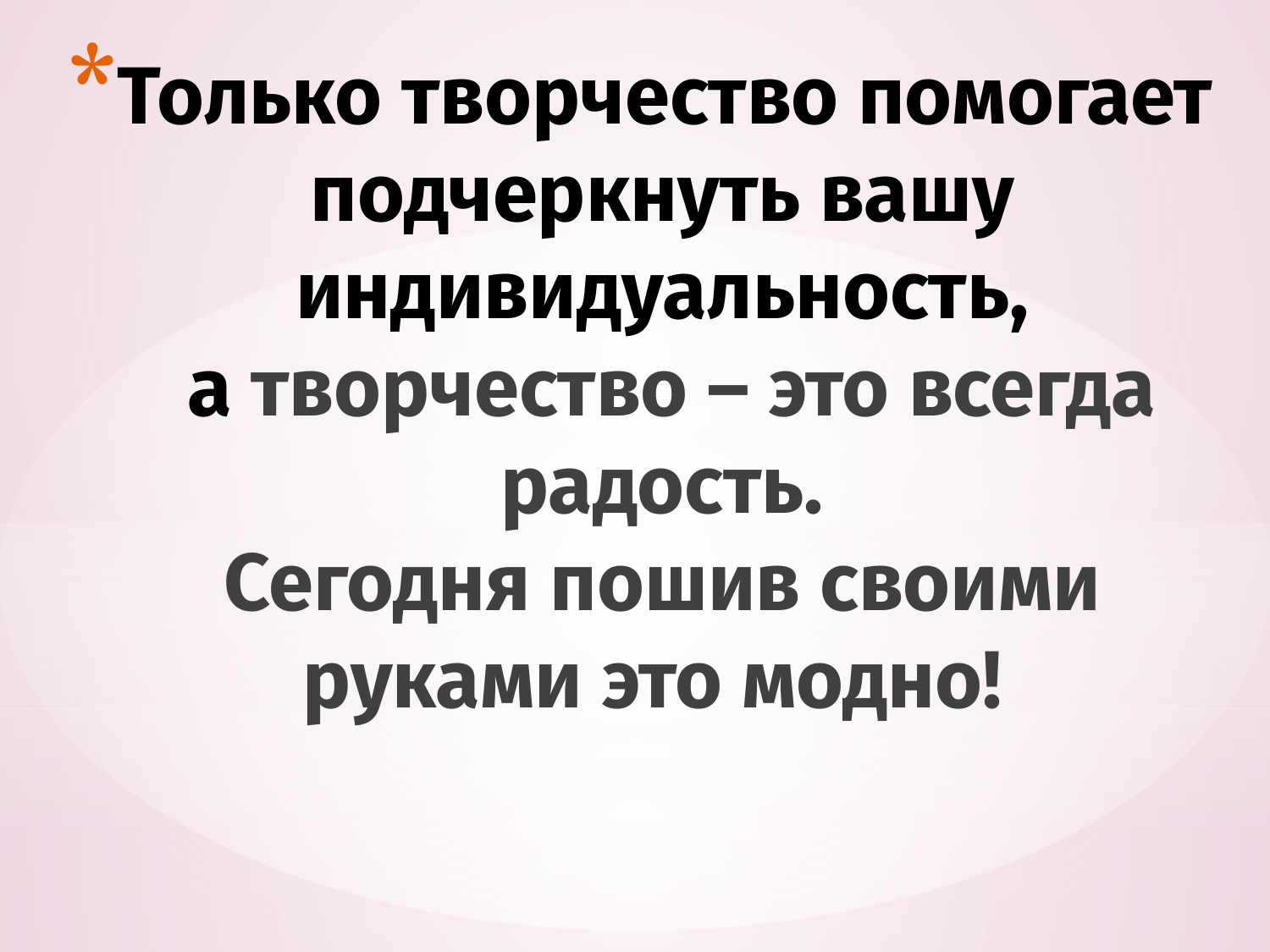

# Только творчество помогает подчеркнуть вашу индивидуальность, а творчество – это всегда радость. Сегодня пошив своими руками это модно!